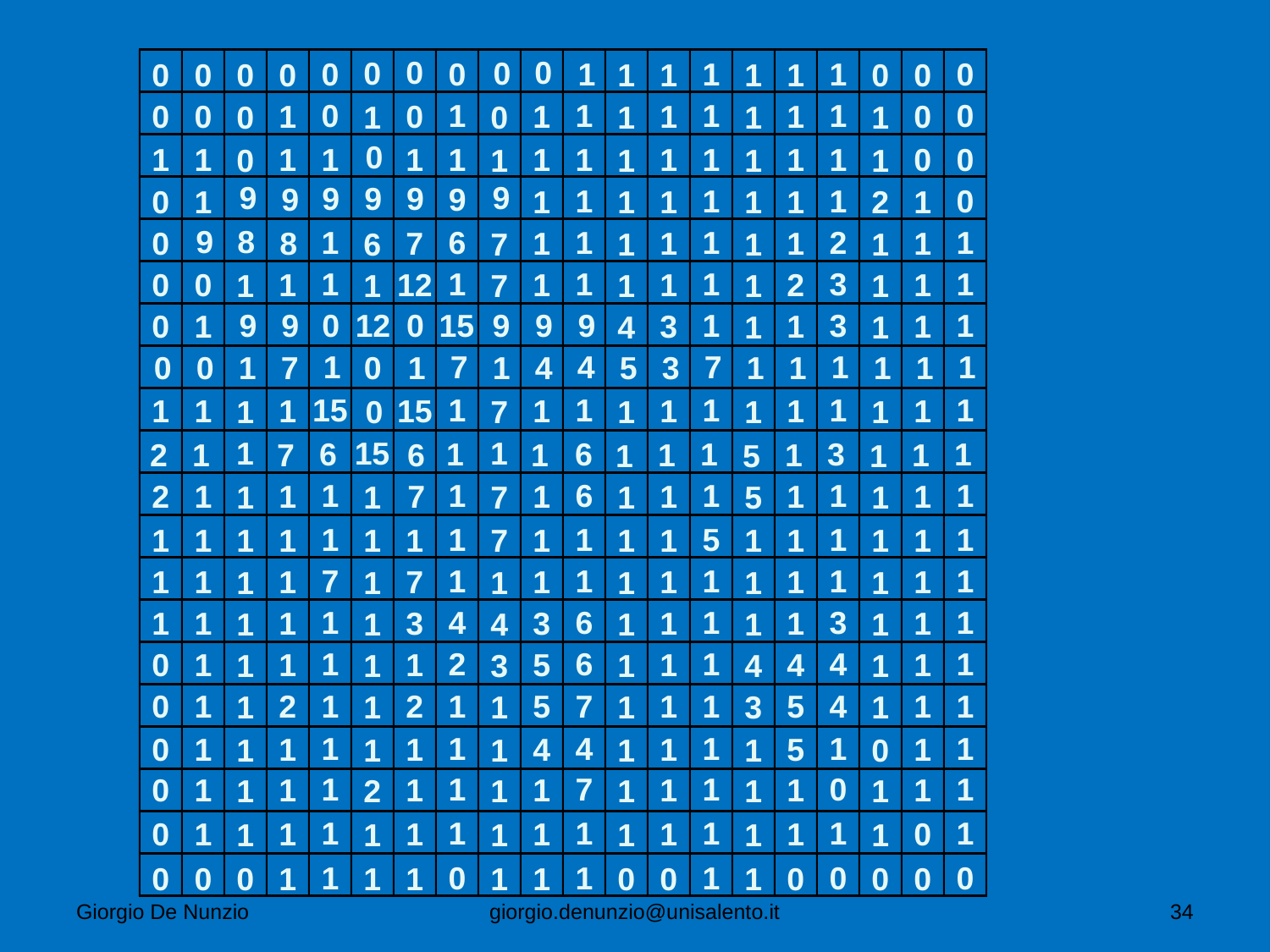

0
0
0
0
0
0
1
1
1
0
0
0
0
1
1
0
0
1
1
0

0
1
1
1
1
0
0
0
1
0
1
1
1
0
0
1
0
1
1
1

0
1
1
1
1
1
0
1
1
1
1
1
1
1
0

0
1
1
1
1
9
9
9
9
9
9
9
1
1
1
0
0
1
1
1
1
1
1
1
2

9
8
1
6
1
1
2
1
0
8
7
1
1
1
1
6
7
1
1
1

1
1
1
1
3
1
0
0
1
12
1
1
2
1
1
1
7
1
1
1

12
0
0
9
15
9
9
9
9
1
3
1
0
1
3
1
1
4
1
1

1
7
4
7
1
1
0
0
7
1
4
3
1
1
1
0
1
5
1
1

15
1
1
1
1
1
1
1
1
15
1
1
1
1
1
0
7
1
1
1

1
15
1
6
1
6
1
3
1
2
1
7
6
1
1
1
1
1
5
1

1
1
6
1
1
1
2
1
1
7
1
1
1
1
1
1
7
1
5
1

1
1
1
5
1
1
1
1
1
1
1
1
1
1
1
1
7
1
1
1

7
1
1
1
1
1
1
1
1
7
1
1
1
1
1
1
1
1
1
1

1
4
6
1
3
1
1
1
1
3
3
1
1
1
1
1
4
1
1
1

1
2
6
1
4
1
0
1
1
1
5
1
4
1
1
1
3
1
4
1

1
1
7
1
4
1
0
1
2
2
5
1
5
1
1
1
1
1
3
1

1
1
4
1
1
1
0
1
1
1
4
1
5
1
1
1
1
1
1
0

1
1
7
1
0
1
0
1
1
1
1
1
1
1
1
2
1
1
1
1

1
1
1
1
1
1
0
1
1
1
1
1
1
0
1
1
1
1
1
1

1
0
1
1
0
0
0
0
1
1
1
0
0
0
0
1
1
0
1
0

Giorgio De Nunzio
giorgio.denunzio@unisalento.it
34